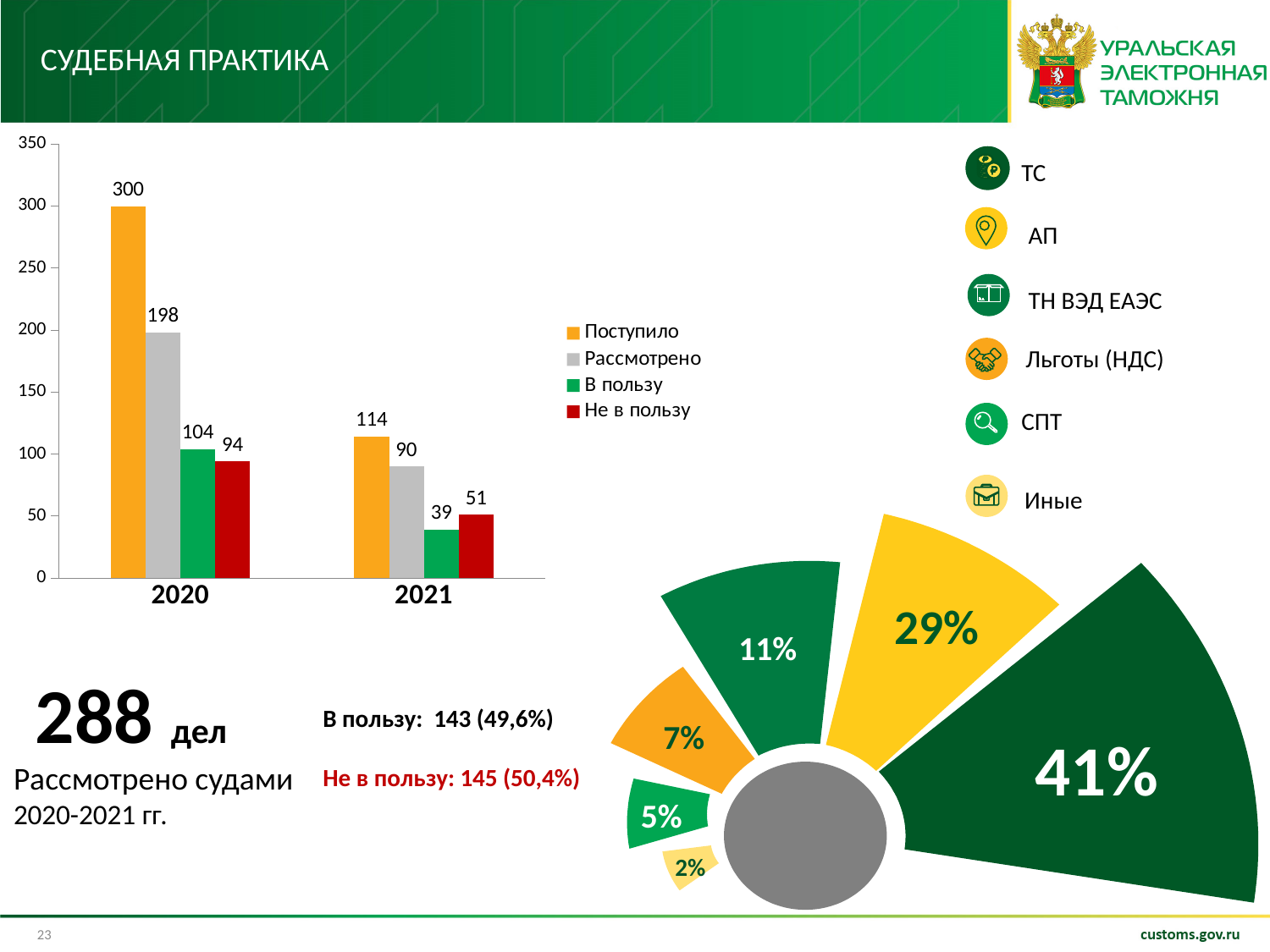

# Судебная практика

### Chart

| Category | Поступило | Рассмотрено  | В пользу  | Не в пользу |
|---|---|---|---|---|
| 2020 | 300.0 | 198.0 | 104.0 | 94.0 |
| 2021 | 114.0 | 90.0 | 39.0 | 51.0 |

ТС

АП

ТН ВЭД ЕАЭС
Льготы (НДС)

СПТ

Иные

29%
11%

41%

7%
5%
2%

 288 дел
Рассмотрено судами
2020-2021 гг.
В пользу:  143 (49,6%)

Не в пользу: 145 (50,4%)

23